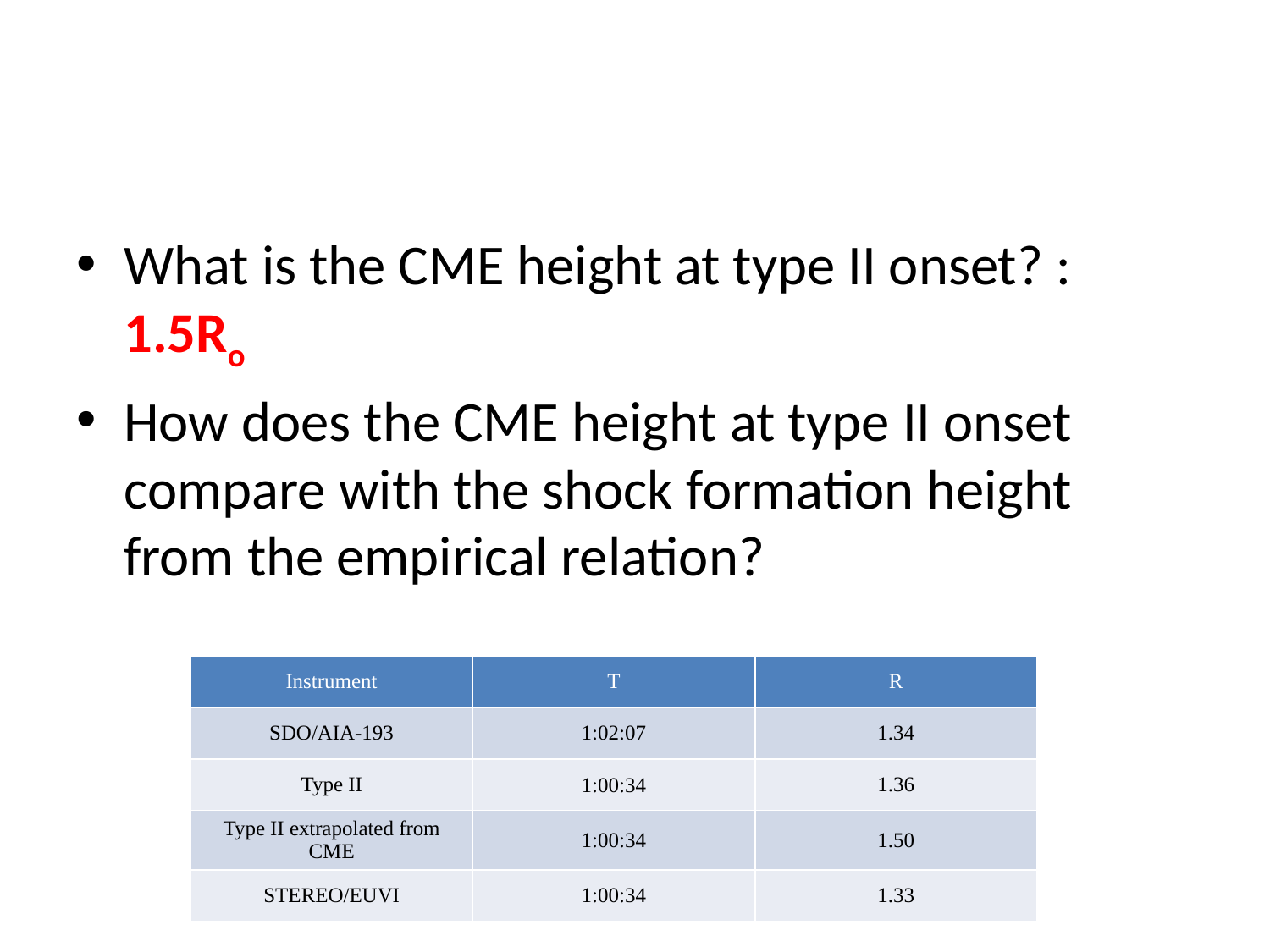

#
What is the CME height at type II onset? : 1.5Ro
How does the CME height at type II onset compare with the shock formation height from the empirical relation?

| Instrument | T | R |
| --- | --- | --- |
| SDO/AIA-193 | 1:02:07 | 1.34 |
| Type II | 1:00:34 | 1.36 |
| Type II extrapolated from CME | 1:00:34 | 1.50 |
| STEREO/EUVI | 1:00:34 | 1.33 |